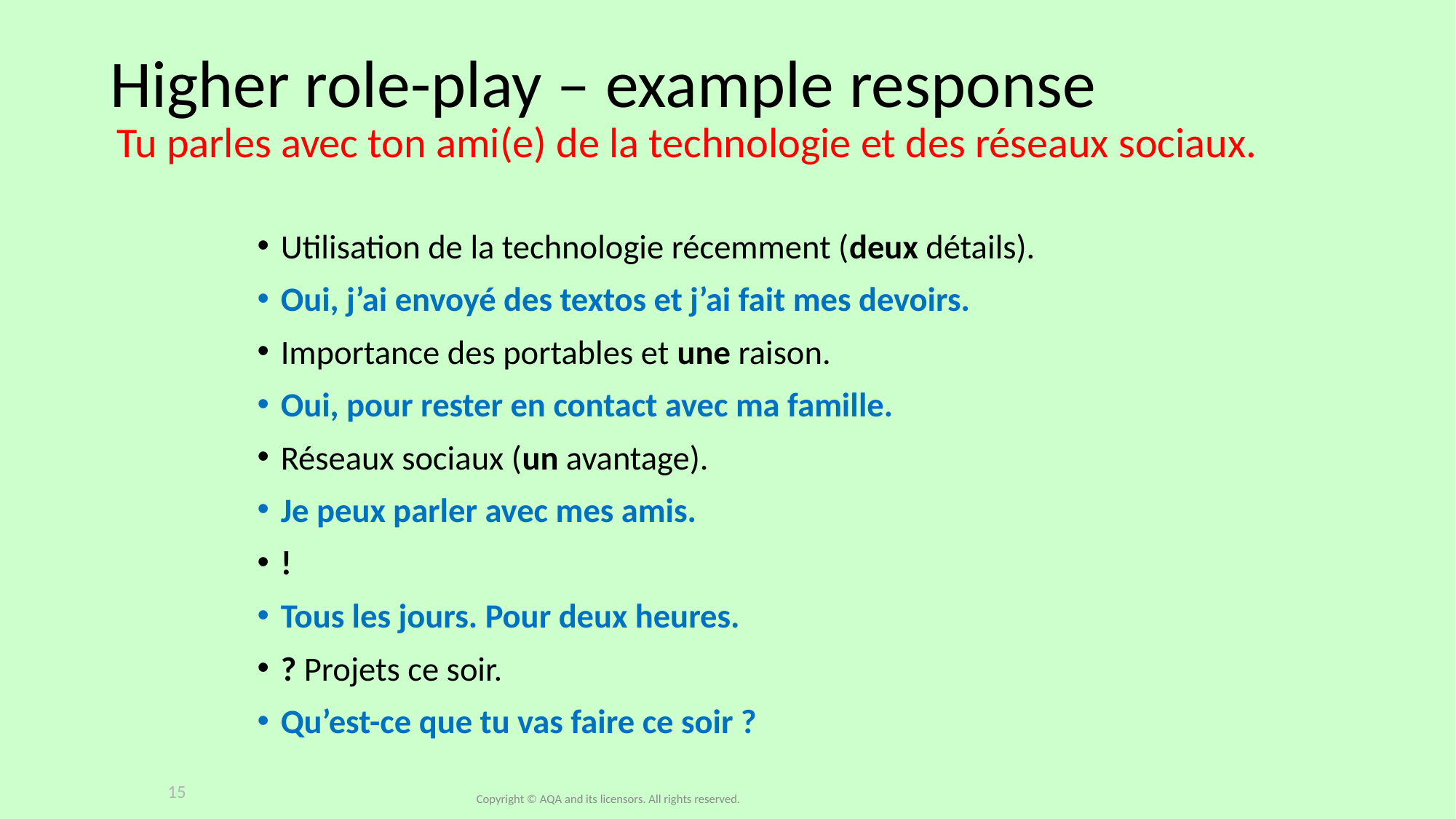

# Higher role-play – example response
Tu parles avec ton ami(e) de la technologie et des réseaux sociaux.

Utilisation de la technologie récemment (deux détails).
Oui, j’ai envoyé des textos et j’ai fait mes devoirs.
Importance des portables et une raison.
Oui, pour rester en contact avec ma famille.
Réseaux sociaux (un avantage).
Je peux parler avec mes amis.
!
Tous les jours. Pour deux heures.
? Projets ce soir.
Qu’est-ce que tu vas faire ce soir ?
15
Copyright © AQA and its licensors. All rights reserved.